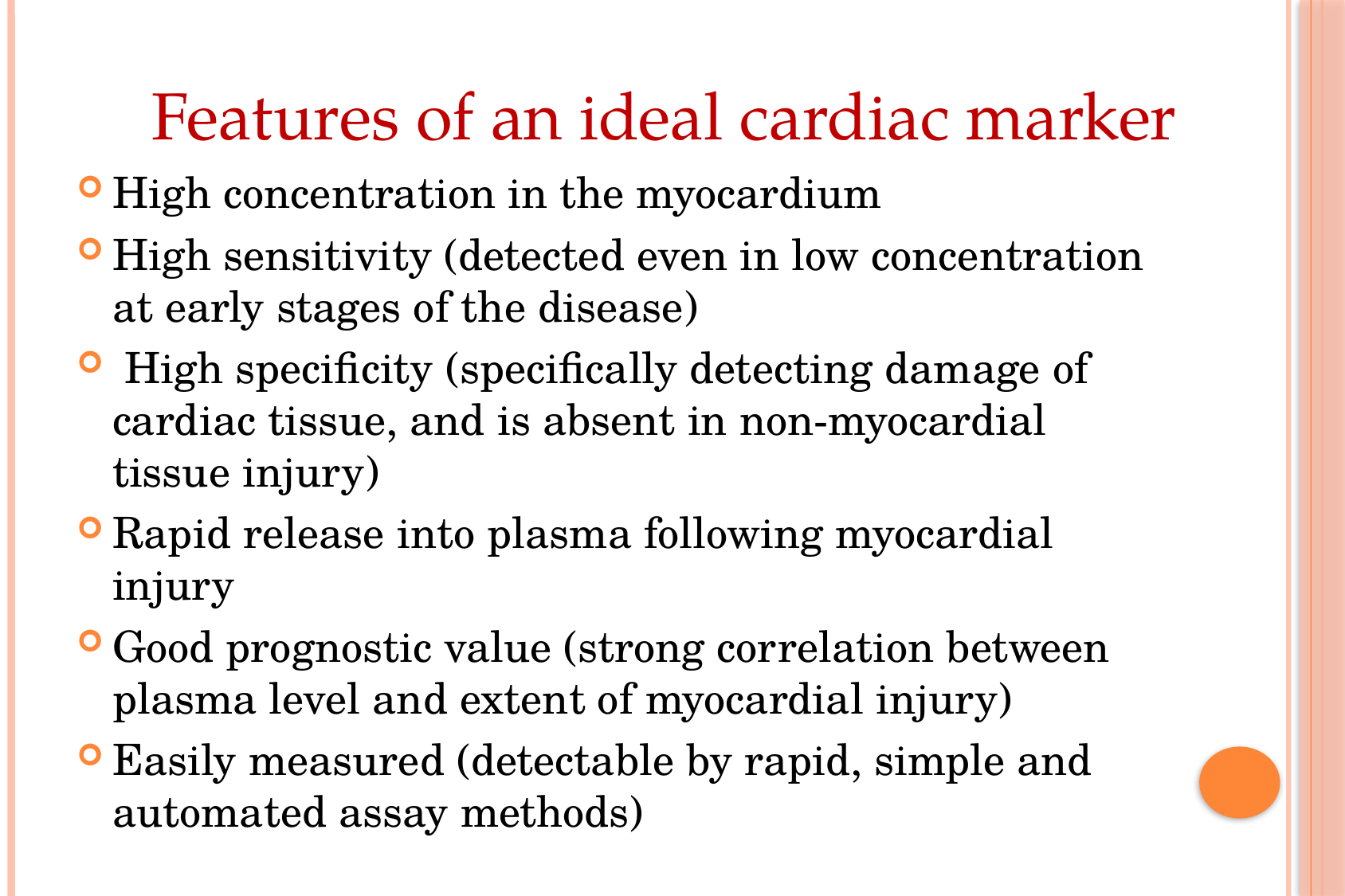

Features of an ideal cardiac marker
High concentration in the myocardium
High sensitivity (detected even in low concentration at early stages of the disease)
 High specificity (specifically detecting damage of cardiac tissue, and is absent in non-myocardial tissue injury)
Rapid release into plasma following myocardial injury
Good prognostic value (strong correlation between plasma level and extent of myocardial injury)
Easily measured (detectable by rapid, simple and automated assay methods)